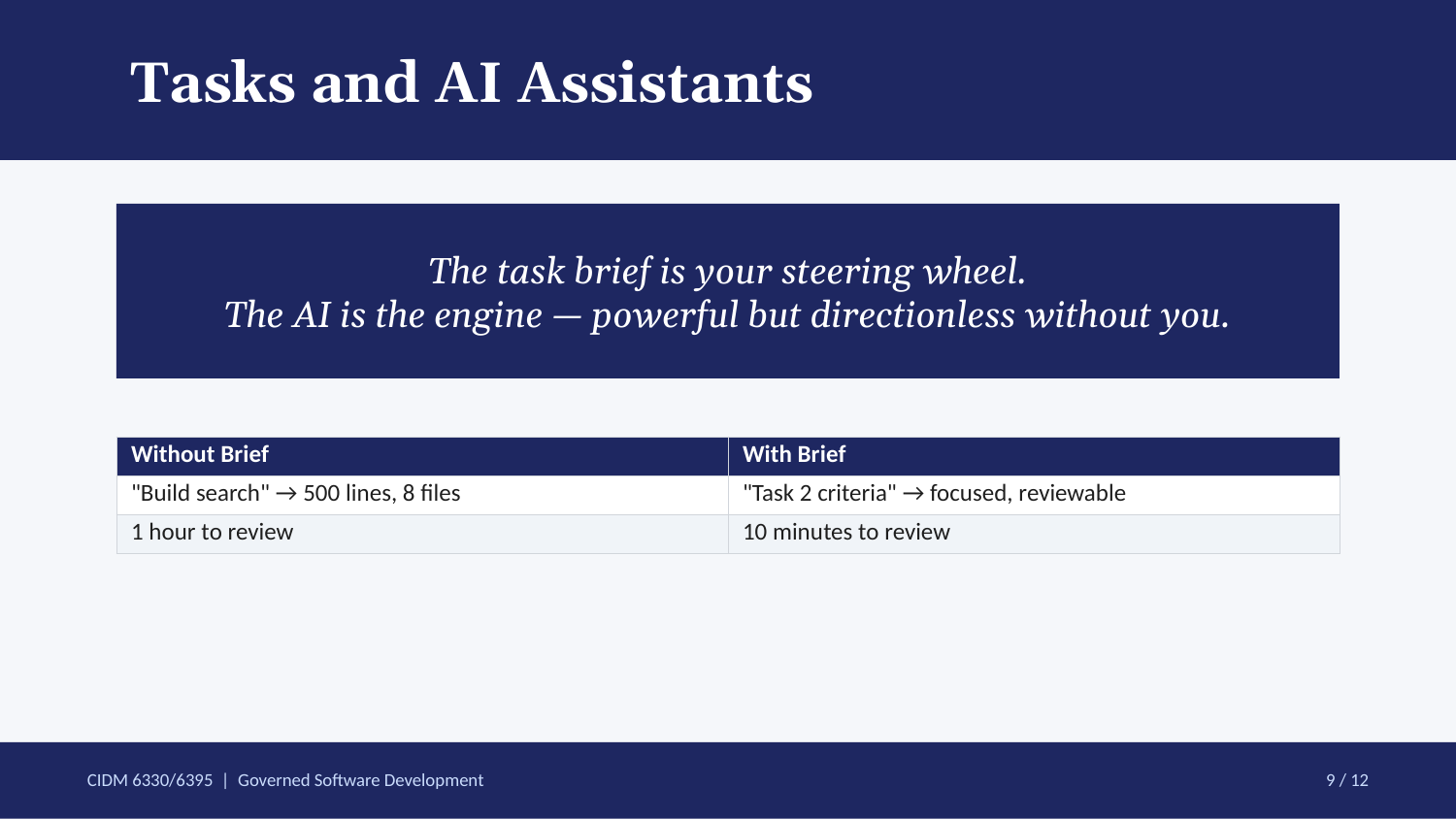

Tasks and AI Assistants

The task brief is your steering wheel.
The AI is the engine — powerful but directionless without you.
| Without Brief | With Brief |
| --- | --- |
| "Build search" → 500 lines, 8 files | "Task 2 criteria" → focused, reviewable |
| 1 hour to review | 10 minutes to review |

CIDM 6330/6395  |  Governed Software Development
9 / 12